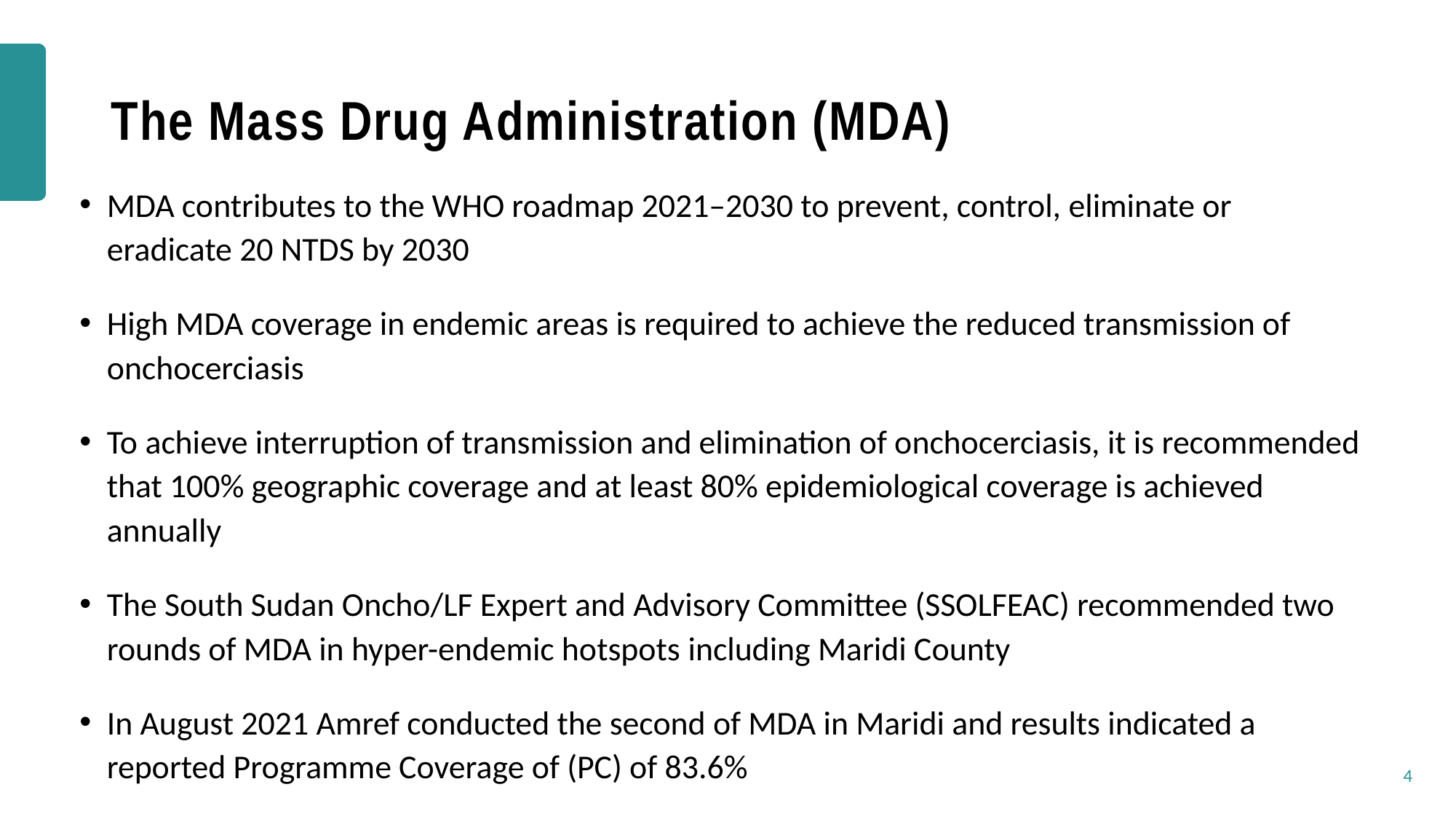

# The Mass Drug Administration (MDA)
MDA contributes to the WHO roadmap 2021–2030 to prevent, control, eliminate or eradicate 20 NTDS by 2030
High MDA coverage in endemic areas is required to achieve the reduced transmission of onchocerciasis
To achieve interruption of transmission and elimination of onchocerciasis, it is recommended that 100% geographic coverage and at least 80% epidemiological coverage is achieved annually
The South Sudan Oncho/LF Expert and Advisory Committee (SSOLFEAC) recommended two rounds of MDA in hyper-endemic hotspots including Maridi County
In August 2021 Amref conducted the second of MDA in Maridi and results indicated a reported Programme Coverage of (PC) of 83.6%

4